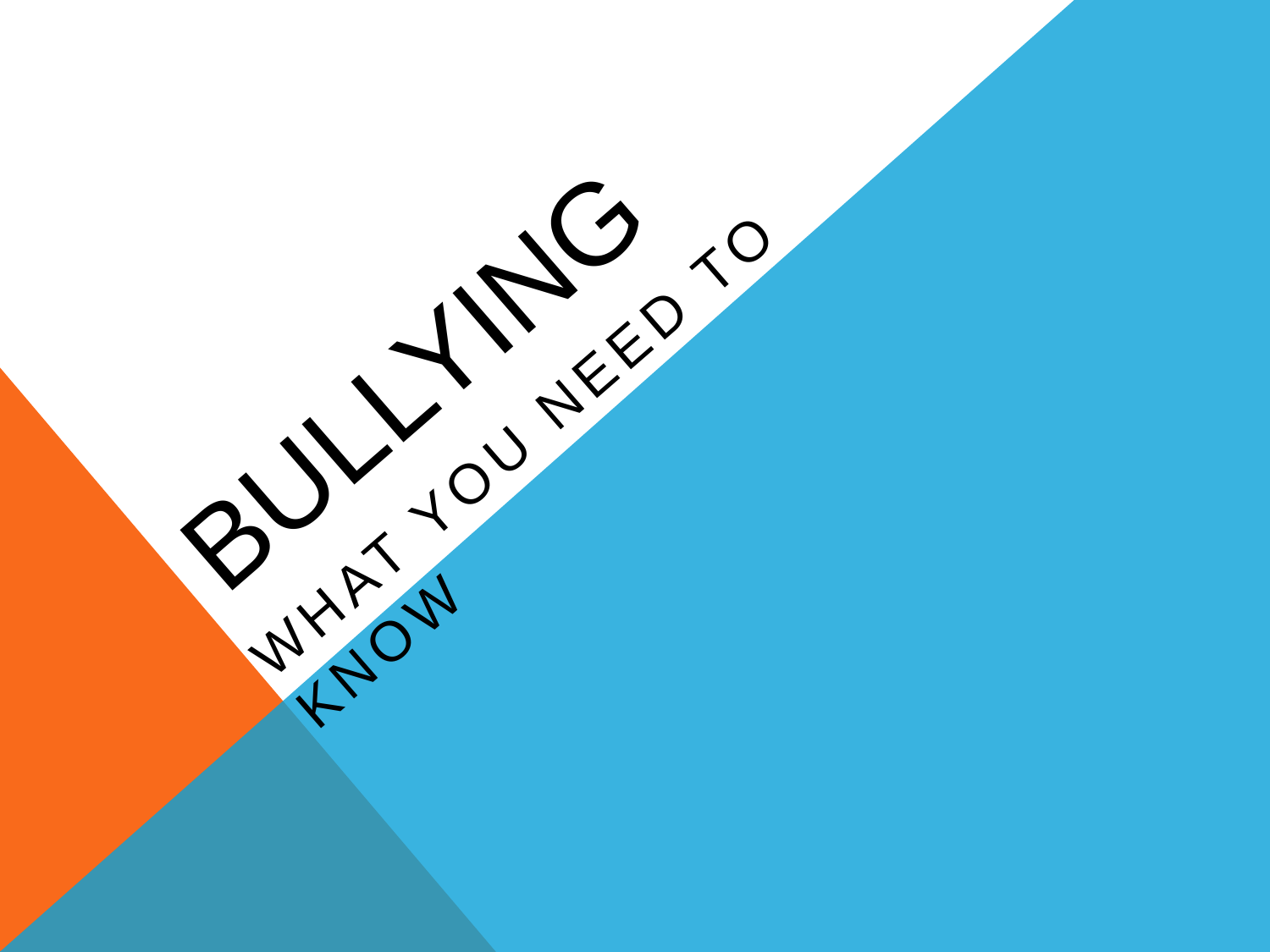

# BULLYING
WHAT you need to know